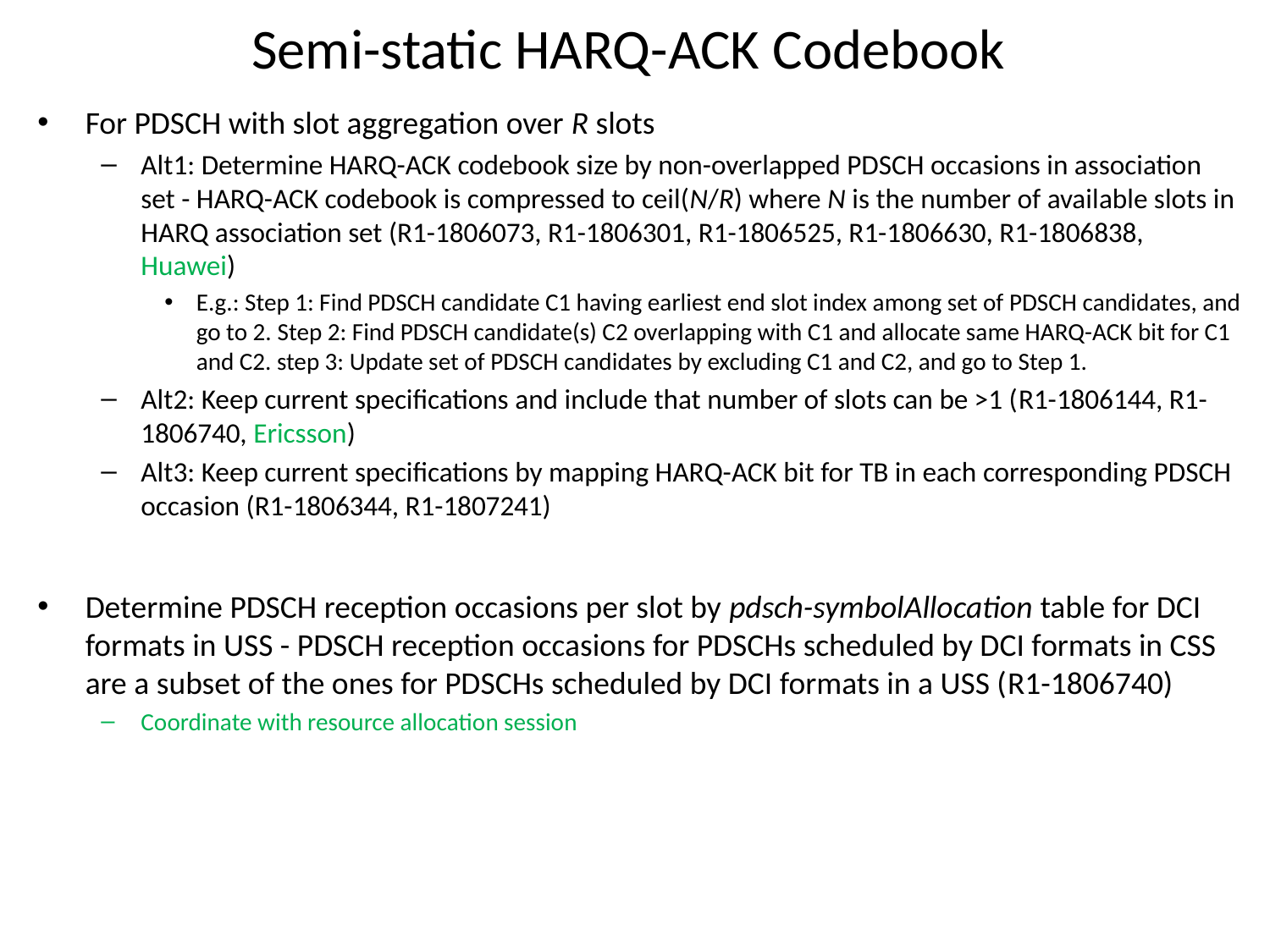

# Semi-static HARQ-ACK Codebook
For PDSCH with slot aggregation over R slots
Alt1: Determine HARQ-ACK codebook size by non-overlapped PDSCH occasions in association set - HARQ-ACK codebook is compressed to ceil(N/R) where N is the number of available slots in HARQ association set (R1-1806073, R1-1806301, R1-1806525, R1-1806630, R1-1806838, Huawei)
E.g.: Step 1: Find PDSCH candidate C1 having earliest end slot index among set of PDSCH candidates, and go to 2. Step 2: Find PDSCH candidate(s) C2 overlapping with C1 and allocate same HARQ-ACK bit for C1 and C2. step 3: Update set of PDSCH candidates by excluding C1 and C2, and go to Step 1.
Alt2: Keep current specifications and include that number of slots can be >1 (R1-1806144, R1-1806740, Ericsson)
Alt3: Keep current specifications by mapping HARQ-ACK bit for TB in each corresponding PDSCH occasion (R1-1806344, R1-1807241)

Determine PDSCH reception occasions per slot by pdsch-symbolAllocation table for DCI formats in USS - PDSCH reception occasions for PDSCHs scheduled by DCI formats in CSS are a subset of the ones for PDSCHs scheduled by DCI formats in a USS (R1-1806740)
Coordinate with resource allocation session